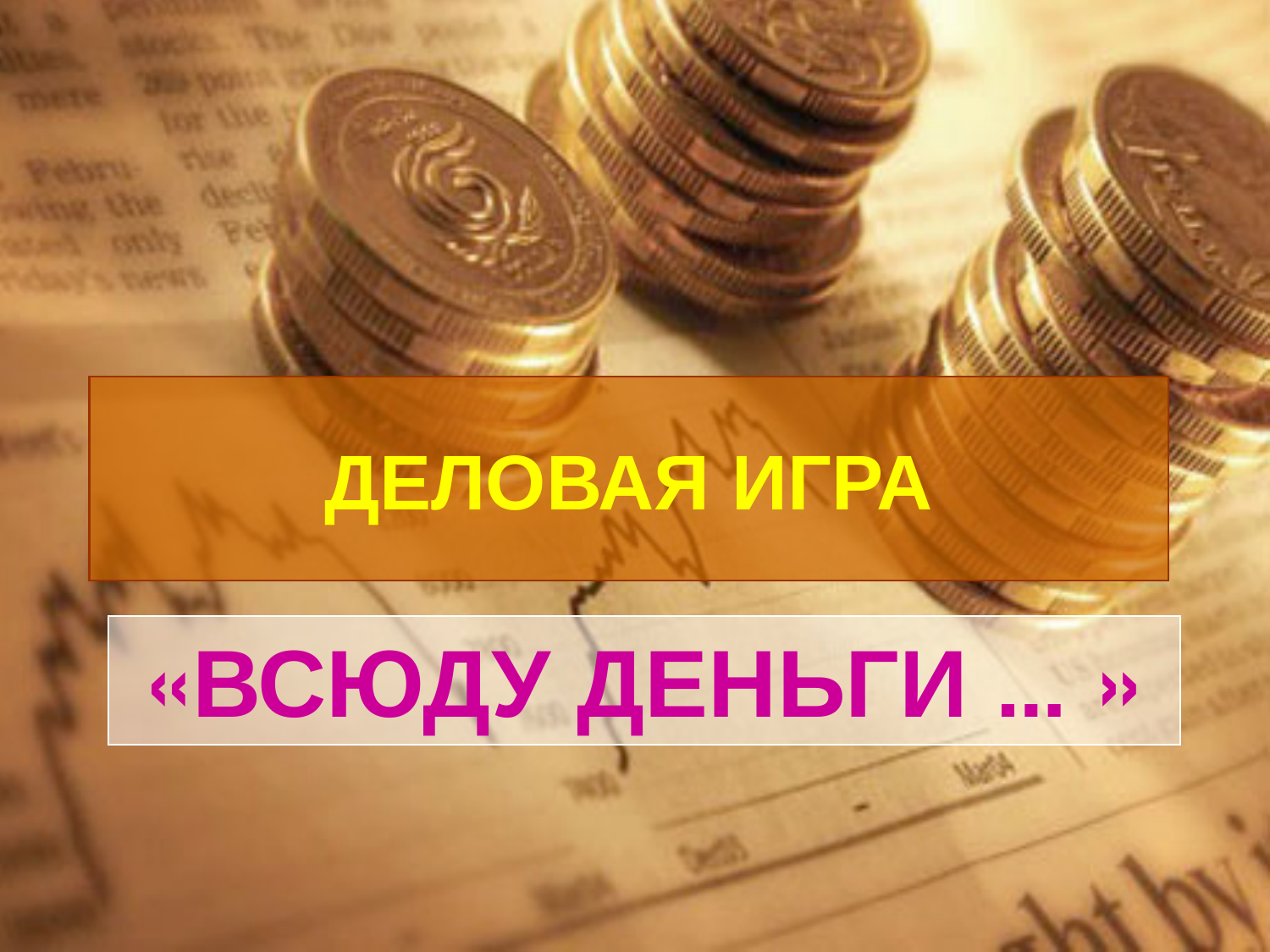

# ДЕЛОВАЯ ИГРА
«ВСЮДУ ДЕНЬГИ … »